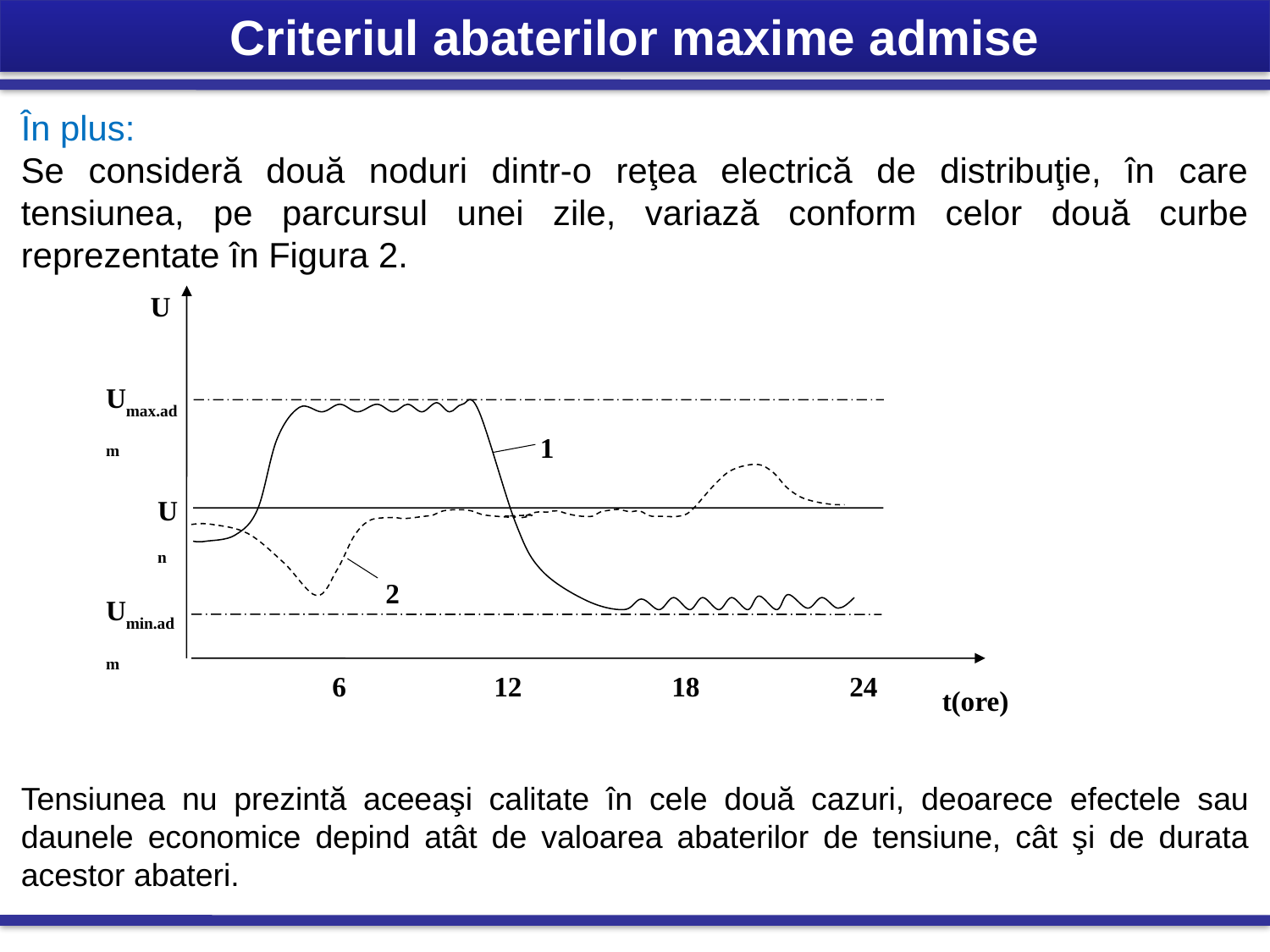

Criteriul abaterilor maxime admise

În plus:
Se consideră două noduri dintr-o reţea electrică de distribuţie, în care tensiunea, pe parcursul unei zile, variază conform celor două curbe reprezentate în Figura 2.

U
Umax.adm

1

Un

2
Umin.adm

6
12
18
24
t(ore)
Tensiunea nu prezintă aceeaşi calitate în cele două cazuri, deoarece efectele sau daunele economice depind atât de valoarea abaterilor de tensiune, cât şi de durata acestor abateri.